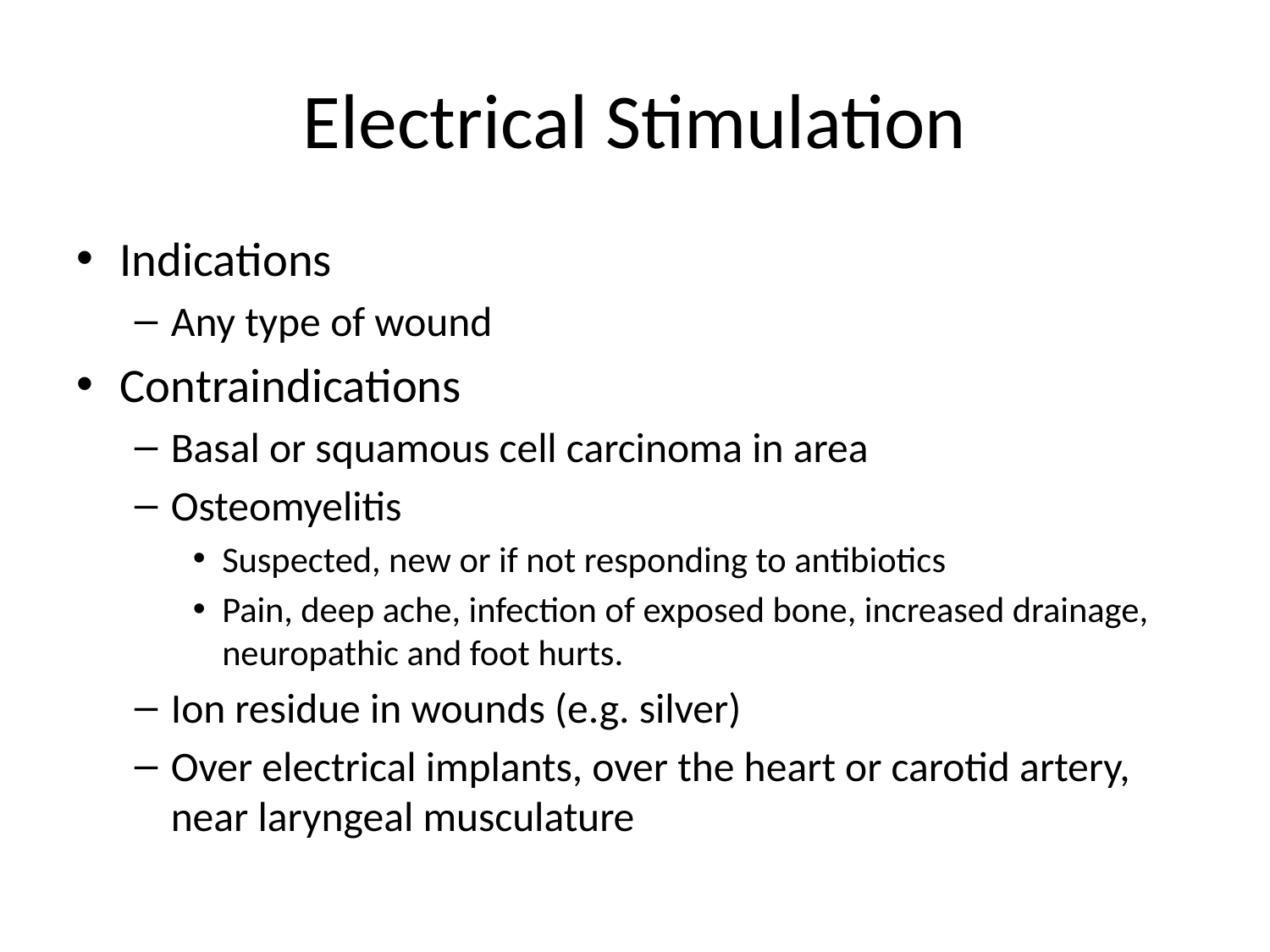

# Electrical Stimulation
Indications
Any type of wound
Contraindications
Basal or squamous cell carcinoma in area
Osteomyelitis
Suspected, new or if not responding to antibiotics
Pain, deep ache, infection of exposed bone, increased drainage, neuropathic and foot hurts.
Ion residue in wounds (e.g. silver)
Over electrical implants, over the heart or carotid artery, near laryngeal musculature